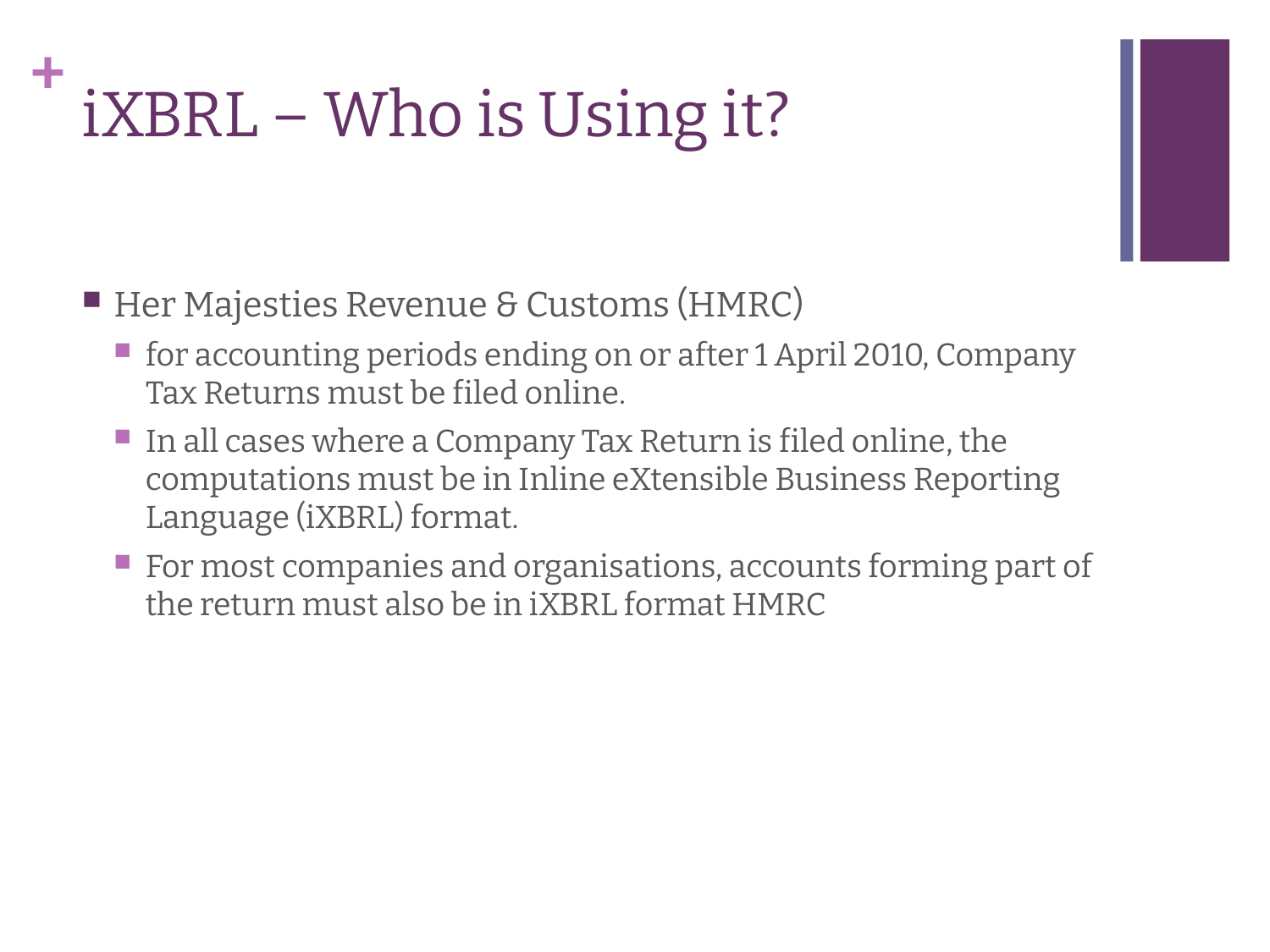

# iXBRL – Who is Using it?
Her Majesties Revenue & Customs (HMRC)
for accounting periods ending on or after 1 April 2010, Company Tax Returns must be filed online.
In all cases where a Company Tax Return is filed online, the computations must be in Inline eXtensible Business Reporting Language (iXBRL) format.
For most companies and organisations, accounts forming part of the return must also be in iXBRL format HMRC